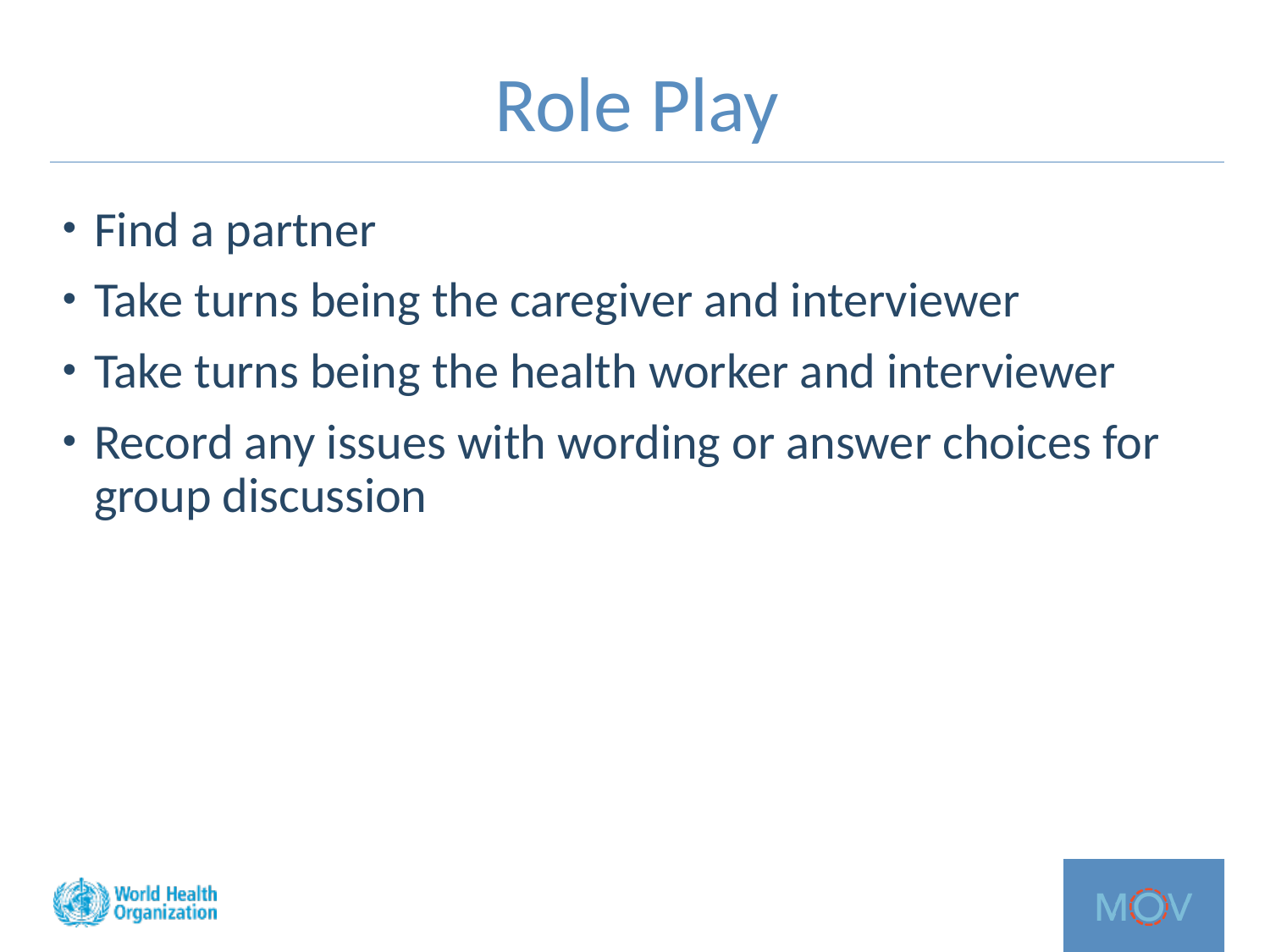

# Role Play
Find a partner
Take turns being the caregiver and interviewer
Take turns being the health worker and interviewer
Record any issues with wording or answer choices for group discussion